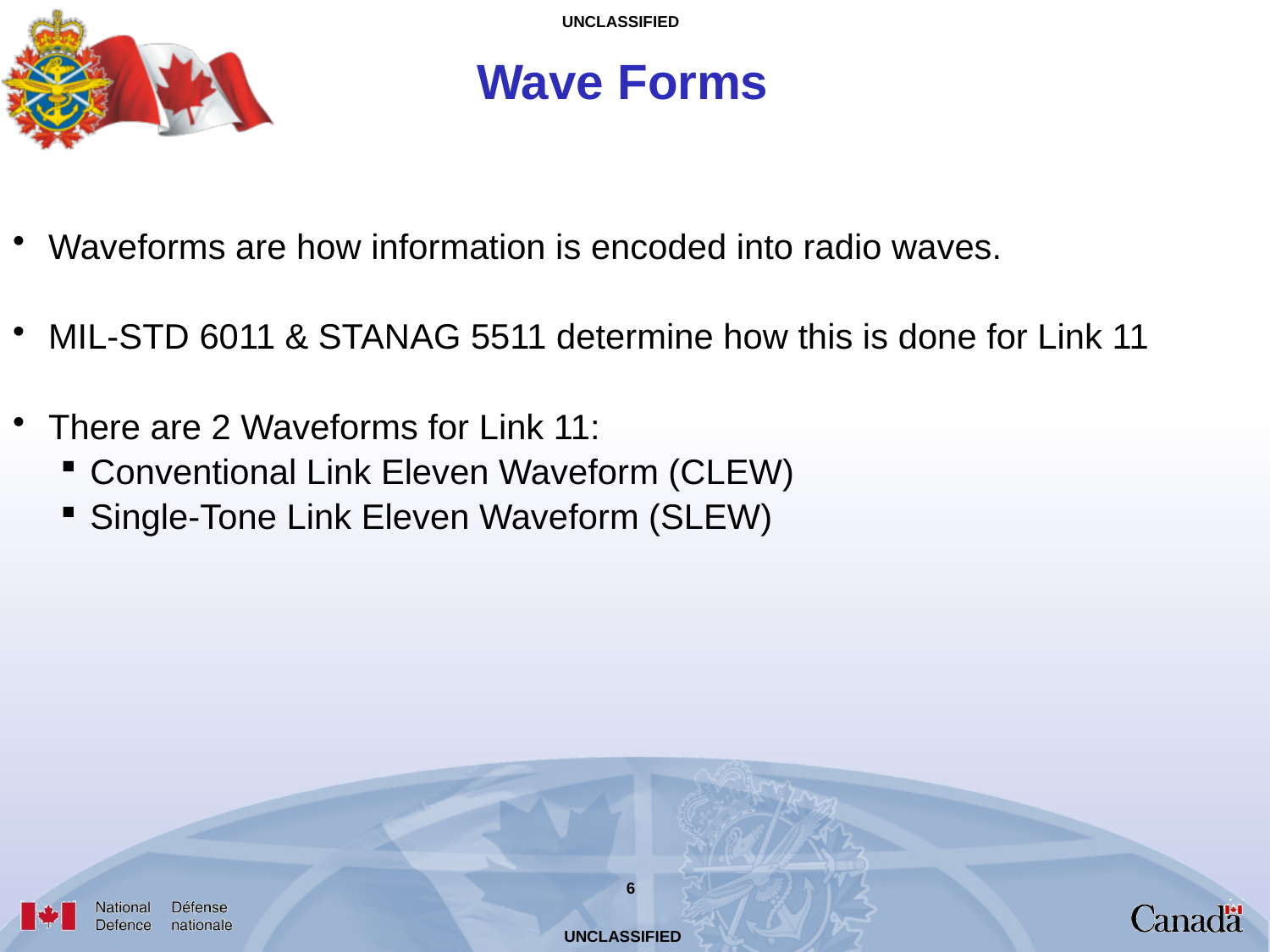

# Wave Forms
Waveforms are how information is encoded into radio waves.

MIL-STD 6011 & STANAG 5511 determine how this is done for Link 11

There are 2 Waveforms for Link 11:
Conventional Link Eleven Waveform (CLEW)
Single-Tone Link Eleven Waveform (SLEW)